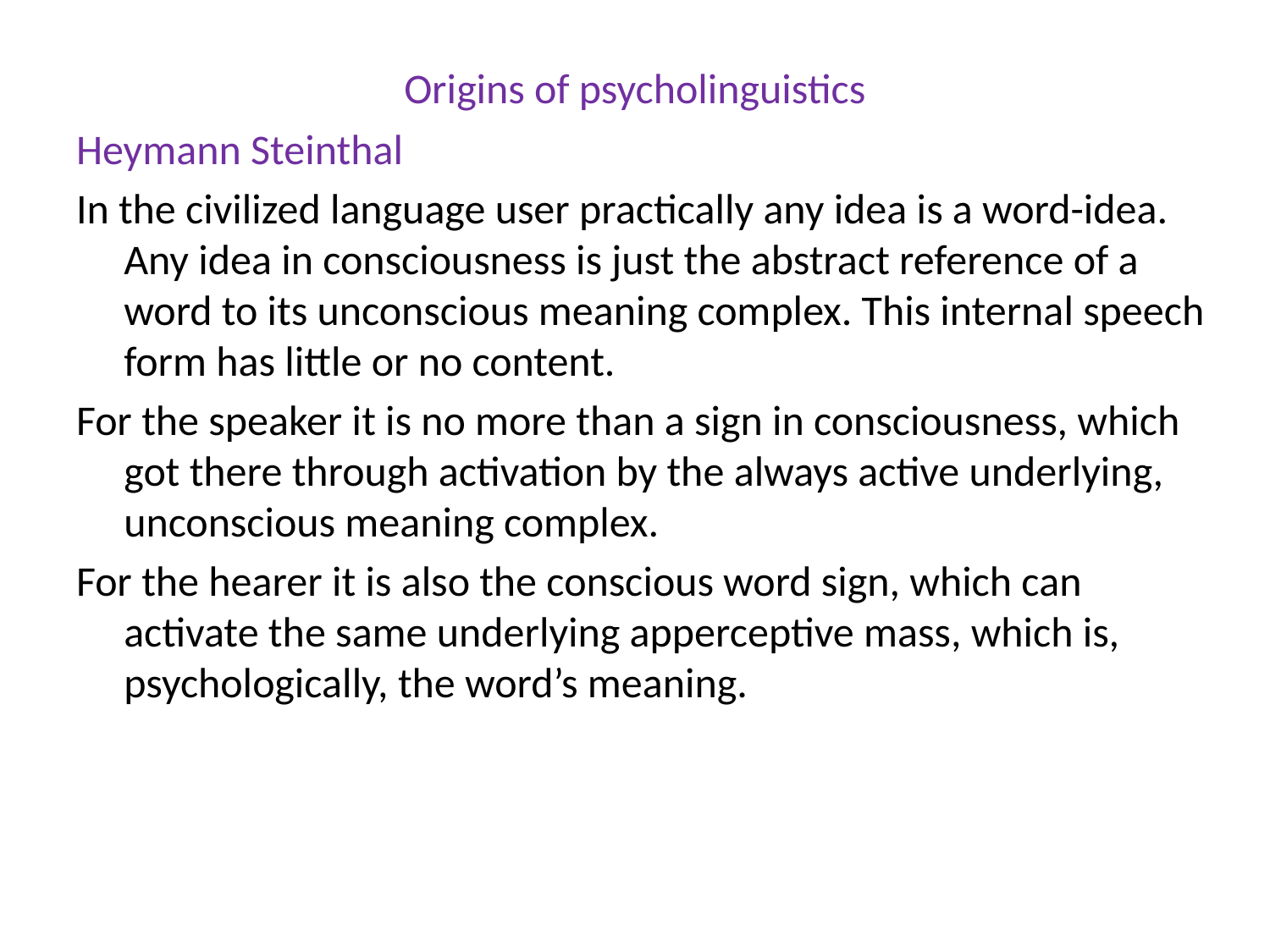

# Origins of psycholinguistics
Heymann Steinthal
In the civilized language user practically any idea is a word-idea. Any idea in consciousness is just the abstract reference of a word to its unconscious meaning complex. This internal speech form has little or no content.
For the speaker it is no more than a sign in consciousness, which got there through activation by the always active underlying, unconscious meaning complex.
For the hearer it is also the conscious word sign, which can activate the same underlying apperceptive mass, which is, psychologically, the word’s meaning.